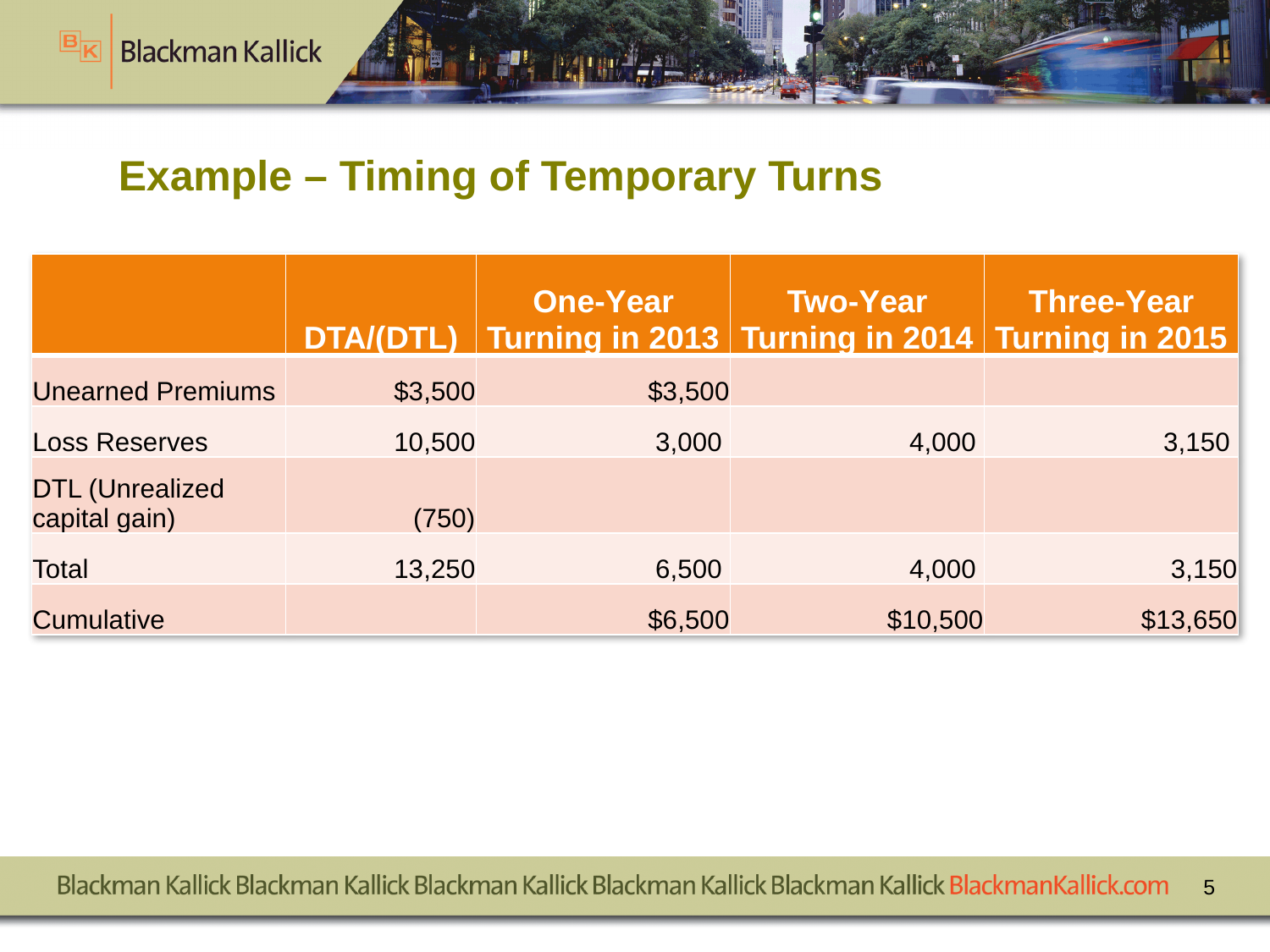

# Example – Timing of Temporary Turns
|  | DTA/(DTL) | One-Year Turning in 2013 | Two-Year Turning in 2014 | Three-Year Turning in 2015 |
| --- | --- | --- | --- | --- |
| Unearned Premiums | $3,500 | $3,500 |  |  |
| Loss Reserves | 10,500 | 3,000 | 4,000 | 3,150 |
| DTL (Unrealized capital gain) | (750) |  |  |  |
| Total | 13,250 | 6,500 | 4,000 | 3,150 |
| Cumulative |  | $6,500 | $10,500 | $13,650 |